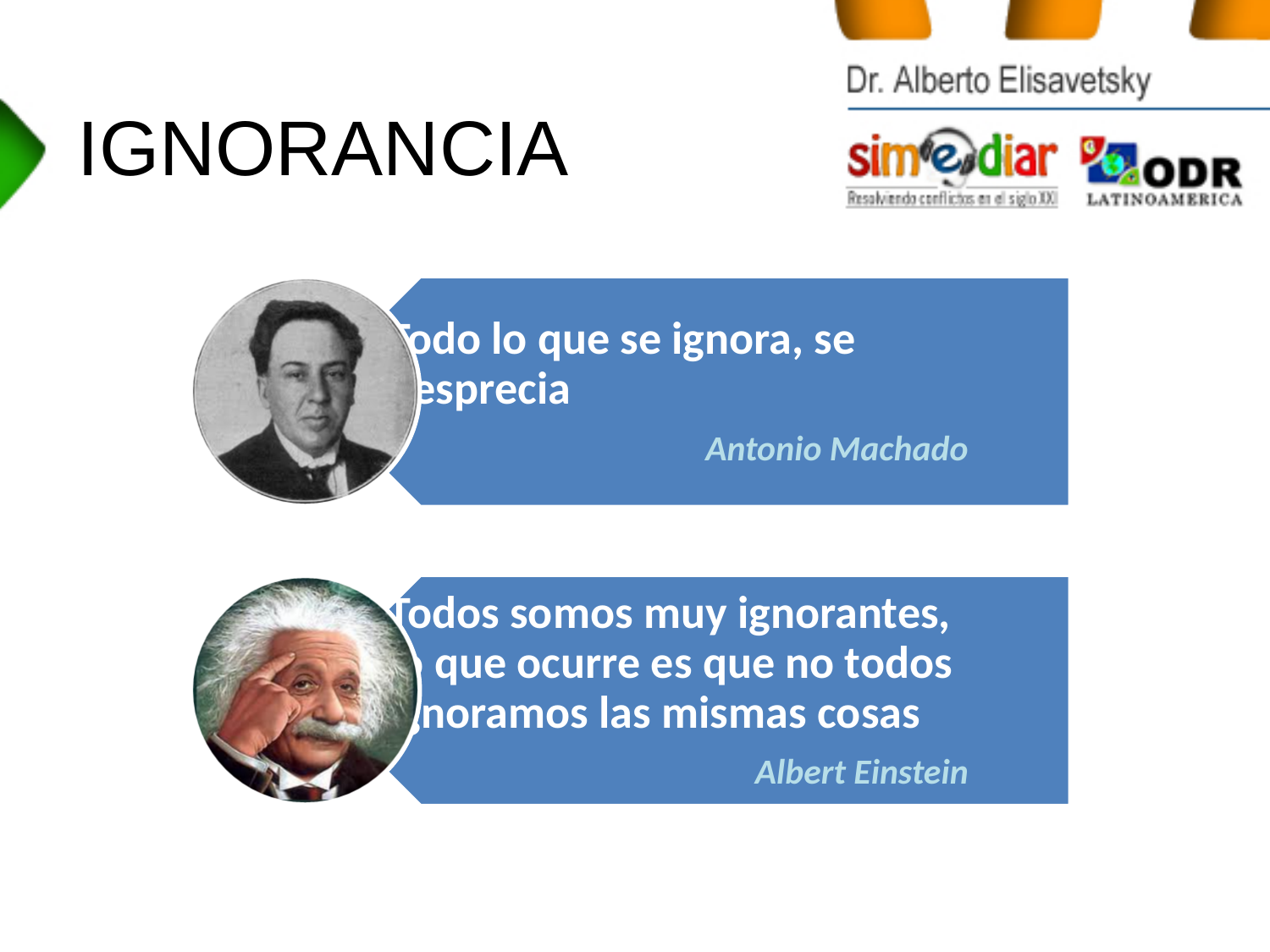

# IGNORANCIA
Todo lo que se ignora, se desprecia
Antonio Machado
Todos somos muy ignorantes, lo que ocurre es que no todos ignoramos las mismas cosas
Albert Einstein